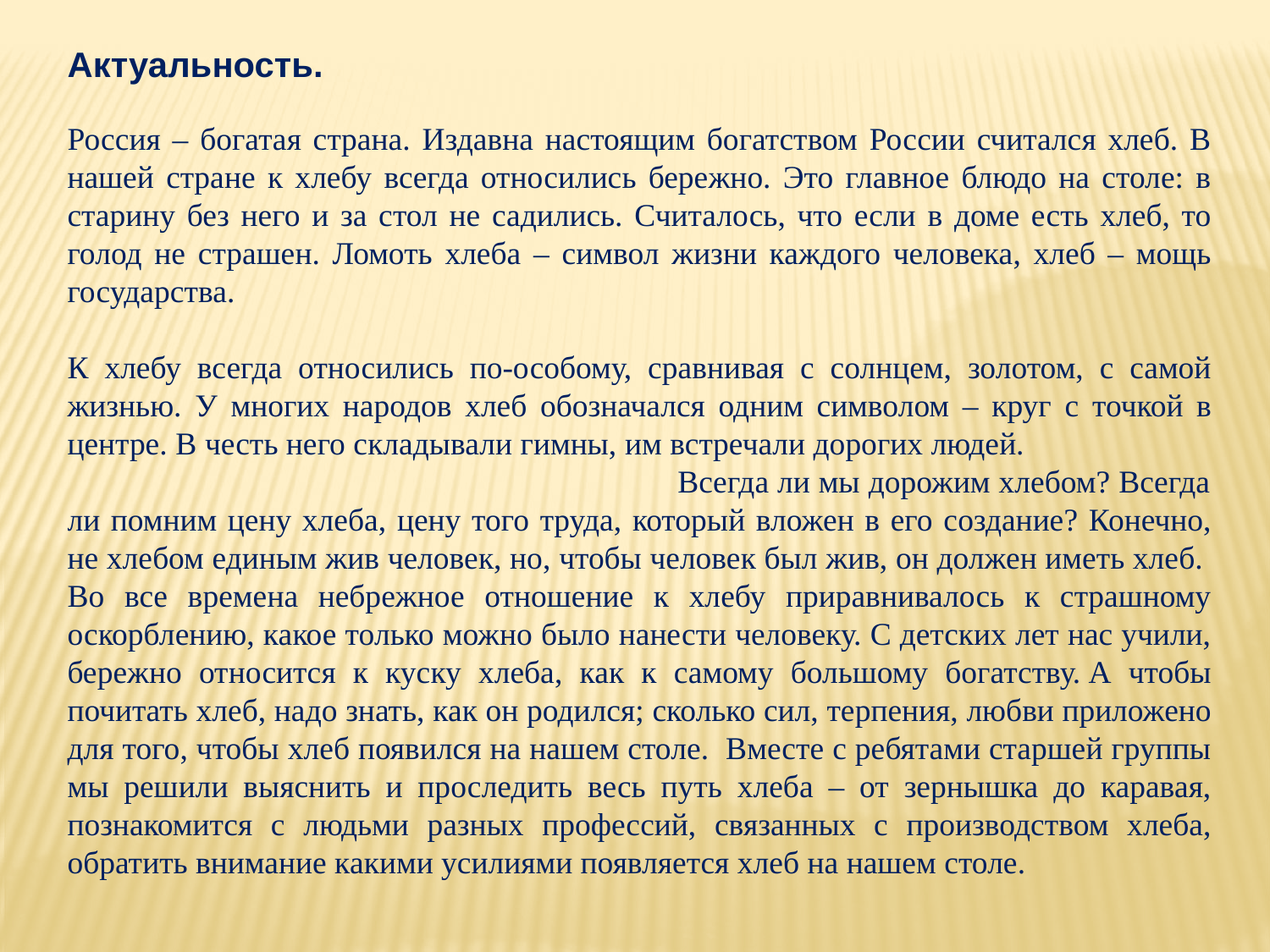

Актуальность.

Россия – богатая страна. Издавна настоящим богатством России считался хлеб. В нашей стране к хлебу всегда относились бережно. Это главное блюдо на столе: в старину без него и за стол не садились. Считалось, что если в доме есть хлеб, то голод не страшен. Ломоть хлеба – символ жизни каждого человека, хлеб – мощь государства.

К хлебу всегда относились по-особому, сравнивая с солнцем, золотом, с самой жизнью. У многих народов хлеб обозначался одним символом – круг с точкой в центре. В честь него складывали гимны, им встречали дорогих людей.                                                                                                Всегда ли мы дорожим хлебом? Всегда ли помним цену хлеба, цену того труда, который вложен в его создание? Конечно, не хлебом единым жив человек, но, чтобы человек был жив, он должен иметь хлеб.  Во все времена небрежное отношение к хлебу приравнивалось к страшному оскорблению, какое только можно было нанести человеку. С детских лет нас учили, бережно относится к куску хлеба, как к самому большому богатству. А чтобы почитать хлеб, надо знать, как он родился; сколько сил, терпения, любви приложено для того, чтобы хлеб появился на нашем столе.  Вместе с ребятами старшей группы мы решили выяснить и проследить весь путь хлеба – от зернышка до каравая, познакомится с людьми разных профессий, связанных с производством хлеба, обратить внимание какими усилиями появляется хлеб на нашем столе.